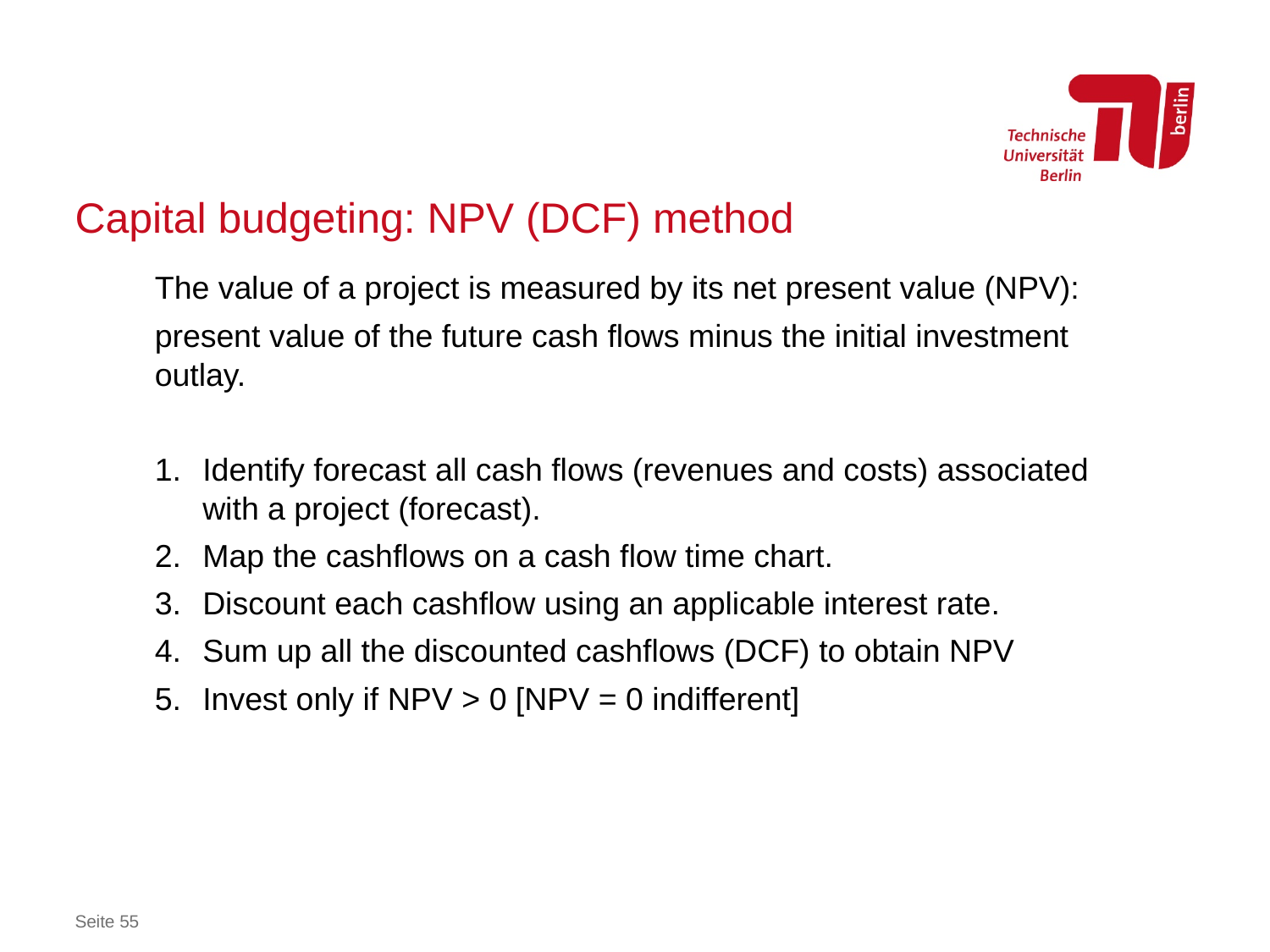

# Capital budgeting: NPV (DCF) method
The value of a project is measured by its net present value (NPV):
present value of the future cash flows minus the initial investment outlay.

Identify forecast all cash flows (revenues and costs) associated with a project (forecast).
Map the cashflows on a cash flow time chart.
Discount each cashflow using an applicable interest rate.
Sum up all the discounted cashflows (DCF) to obtain NPV
Invest only if NPV > 0 [NPV = 0 indifferent]

Seite 55